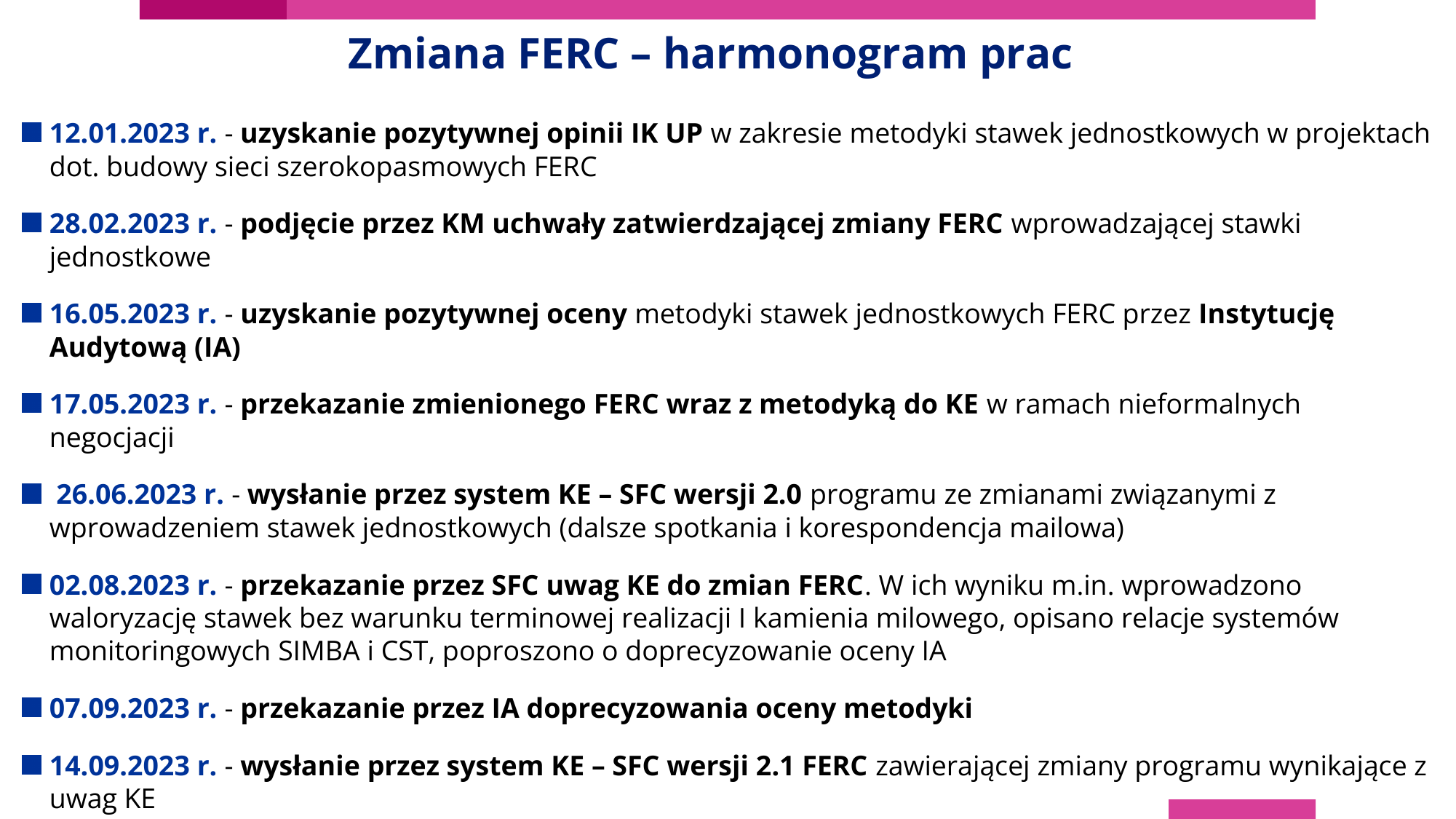

# Zmiana FERC – harmonogram prac
12.01.2023 r. - uzyskanie pozytywnej opinii IK UP w zakresie metodyki stawek jednostkowych w projektach dot. budowy sieci szerokopasmowych FERC
28.02.2023 r. - podjęcie przez KM uchwały zatwierdzającej zmiany FERC wprowadzającej stawki jednostkowe
16.05.2023 r. - uzyskanie pozytywnej oceny metodyki stawek jednostkowych FERC przez Instytucję Audytową (IA)
17.05.2023 r. - przekazanie zmienionego FERC wraz z metodyką do KE w ramach nieformalnych negocjacji
 26.06.2023 r. - wysłanie przez system KE – SFC wersji 2.0 programu ze zmianami związanymi z wprowadzeniem stawek jednostkowych (dalsze spotkania i korespondencja mailowa)
02.08.2023 r. - przekazanie przez SFC uwag KE do zmian FERC. W ich wyniku m.in. wprowadzono waloryzację stawek bez warunku terminowej realizacji I kamienia milowego, opisano relacje systemów monitoringowych SIMBA i CST, poproszono o doprecyzowanie oceny IA
07.09.2023 r. - przekazanie przez IA doprecyzowania oceny metodyki
14.09.2023 r. - wysłanie przez system KE – SFC wersji 2.1 FERC zawierającej zmiany programu wynikające z uwag KE